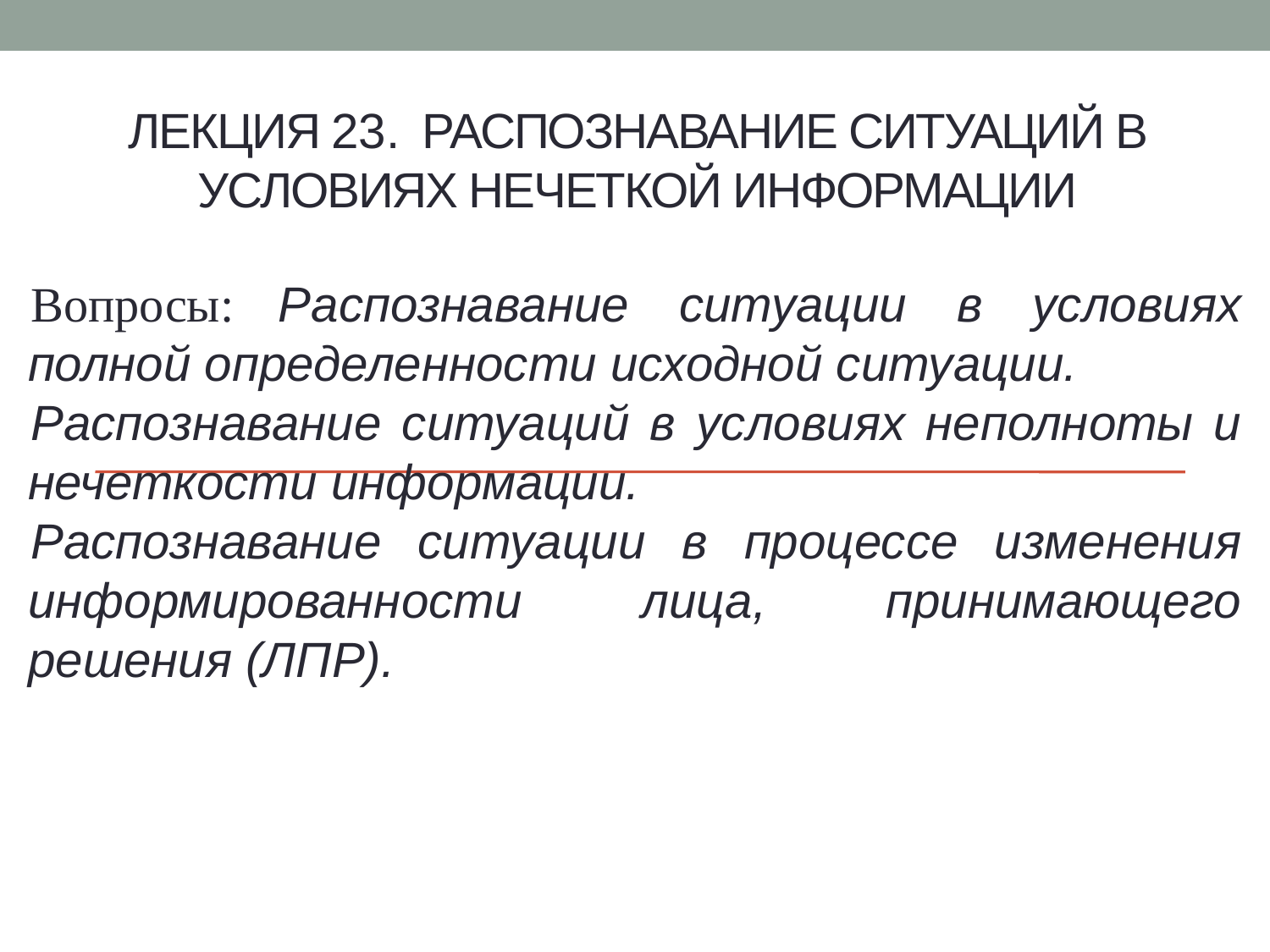

# Лекция 23.  распознавание ситуаций в условиях нечеткой информации
Вопросы: Распознавание ситуации в условиях полной определенности исходной ситуации.
Распознавание ситуаций в условиях неполноты и нечеткости информации.
Распознавание ситуации в процессе изменения информированности лица, принимающего решения (ЛПР).